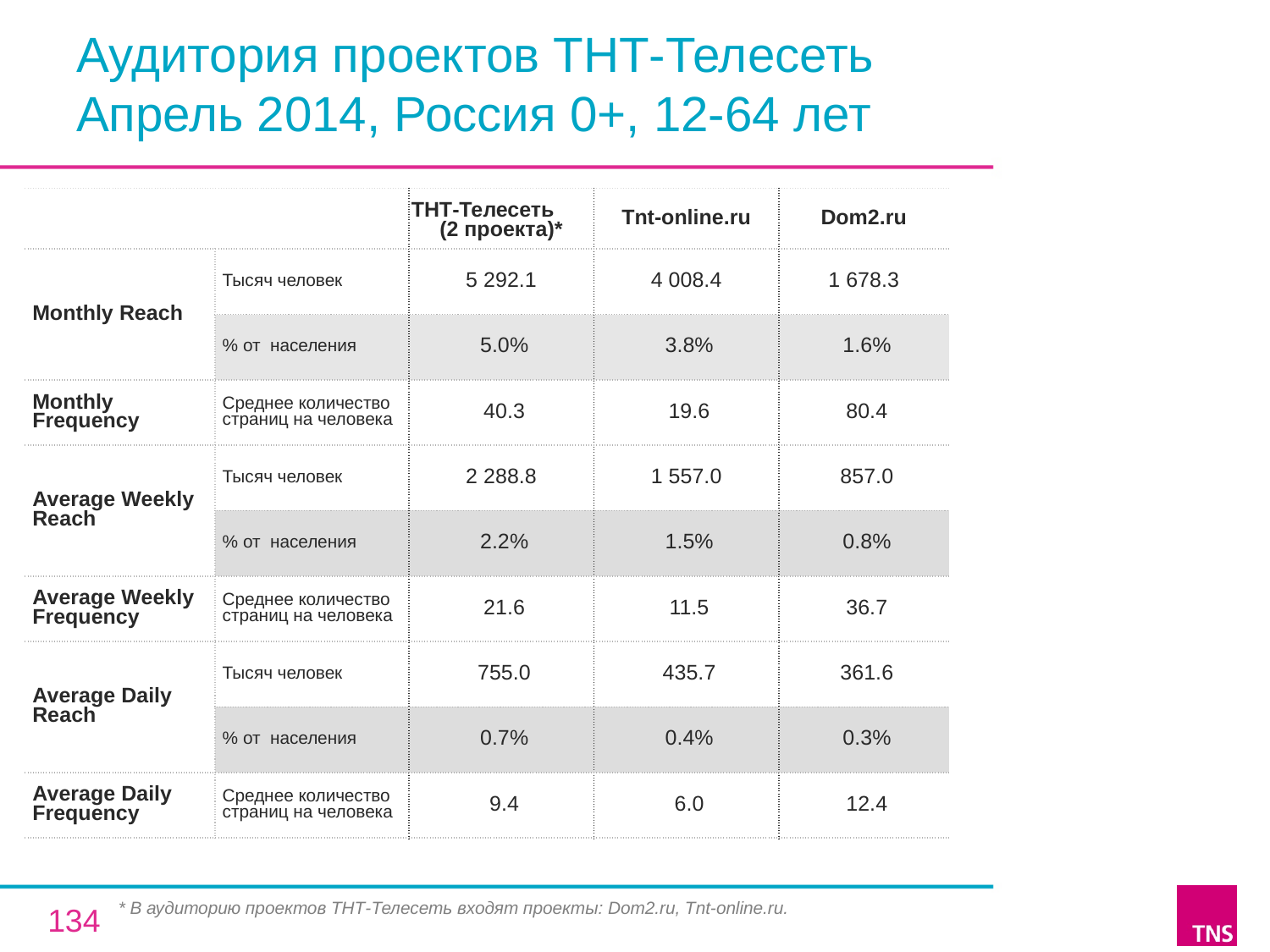

# Аудитория проектов ТНТ-Телесеть Апрель 2014, Россия 0+, 12-64 лет
|  |  | ТНТ-Телесеть (2 проекта)\* | Tnt-online.ru | Dom2.ru |
| --- | --- | --- | --- | --- |
| Monthly Reach | Тысяч человек | 5 292.1 | 4 008.4 | 1 678.3 |
|  | % от населения | 5.0% | 3.8% | 1.6% |
| Monthly Frequency | Среднее количество страниц на человека | 40.3 | 19.6 | 80.4 |
| Average Weekly Reach | Тысяч человек | 2 288.8 | 1 557.0 | 857.0 |
|  | % от населения | 2.2% | 1.5% | 0.8% |
| Average Weekly Frequency | Среднее количество страниц на человека | 21.6 | 11.5 | 36.7 |
| Average Daily Reach | Тысяч человек | 755.0 | 435.7 | 361.6 |
|  | % от населения | 0.7% | 0.4% | 0.3% |
| Average Daily Frequency | Среднее количество страниц на человека | 9.4 | 6.0 | 12.4 |
* В аудиторию проектов ТНТ-Телесеть входят проекты: Dom2.ru, Tnt-online.ru.
134